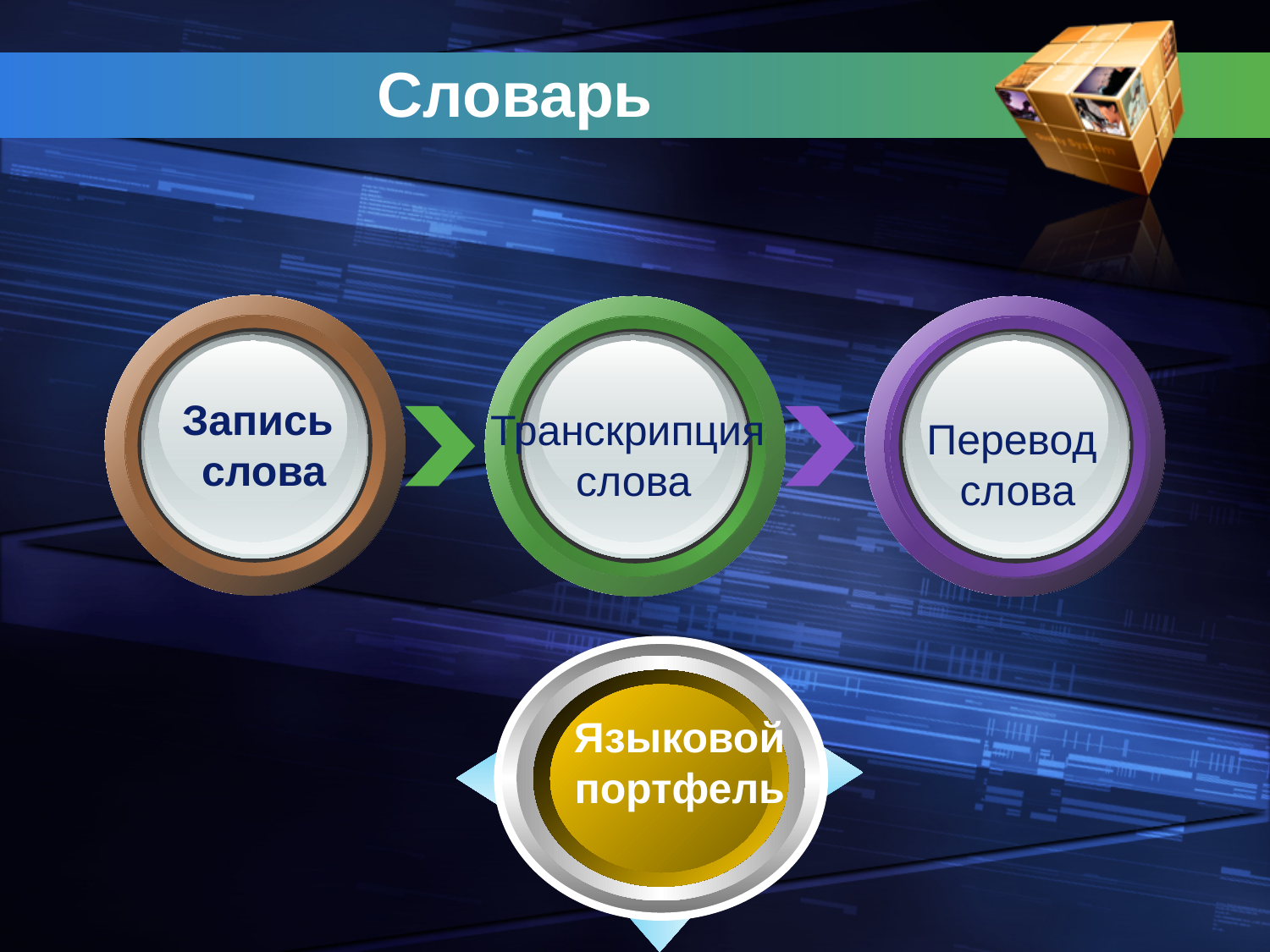

# Словарь

Запись
 слова
Транскрипция
 слова

Перевод
 слова

Языковой
портфель